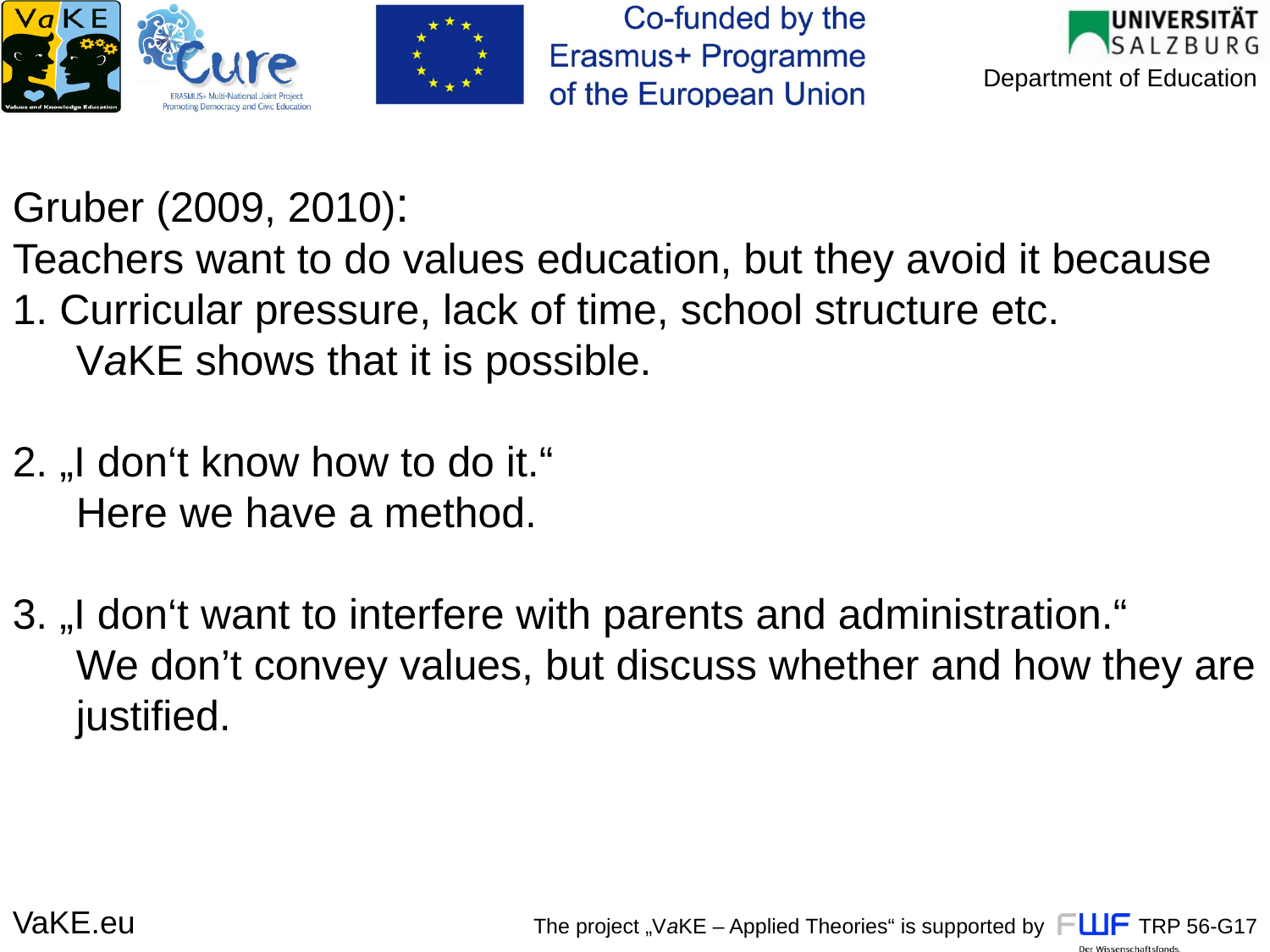

Gruber (2009, 2010):
Teachers want to do values education, but they avoid it because
 Curricular pressure, lack of time, school structure etc.
VaKE shows that it is possible.

 „I don‘t know how to do it.“
Here we have a method.

 „I don‘t want to interfere with parents and administration.“
We don’t convey values, but discuss whether and how they are justified.